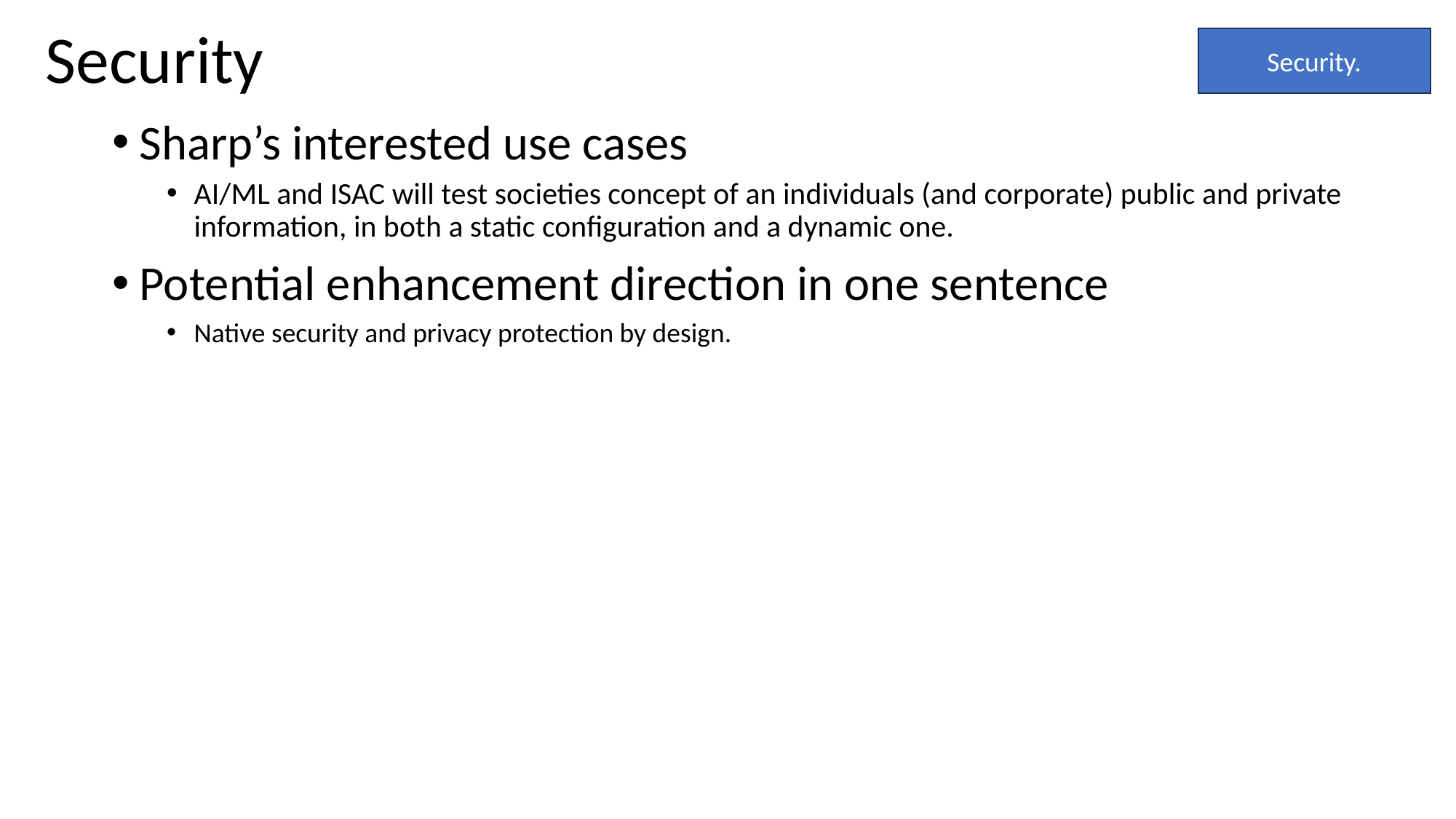

# Security
Security.
Sharp’s interested use cases
AI/ML and ISAC will test societies concept of an individuals (and corporate) public and private information, in both a static configuration and a dynamic one.
Potential enhancement direction in one sentence
Native security and privacy protection by design.